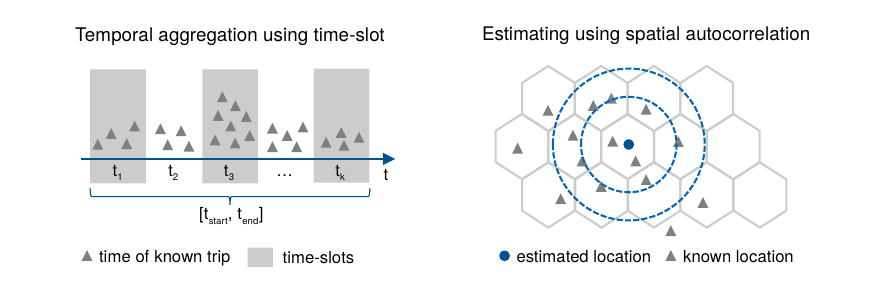

Estimating using spatial autocorrelation

estimated location

known location

Temporal aggregation using time-slot

t1
t2
t3
…
tk
t
[tstart, tend]
time of known trip
time-slots